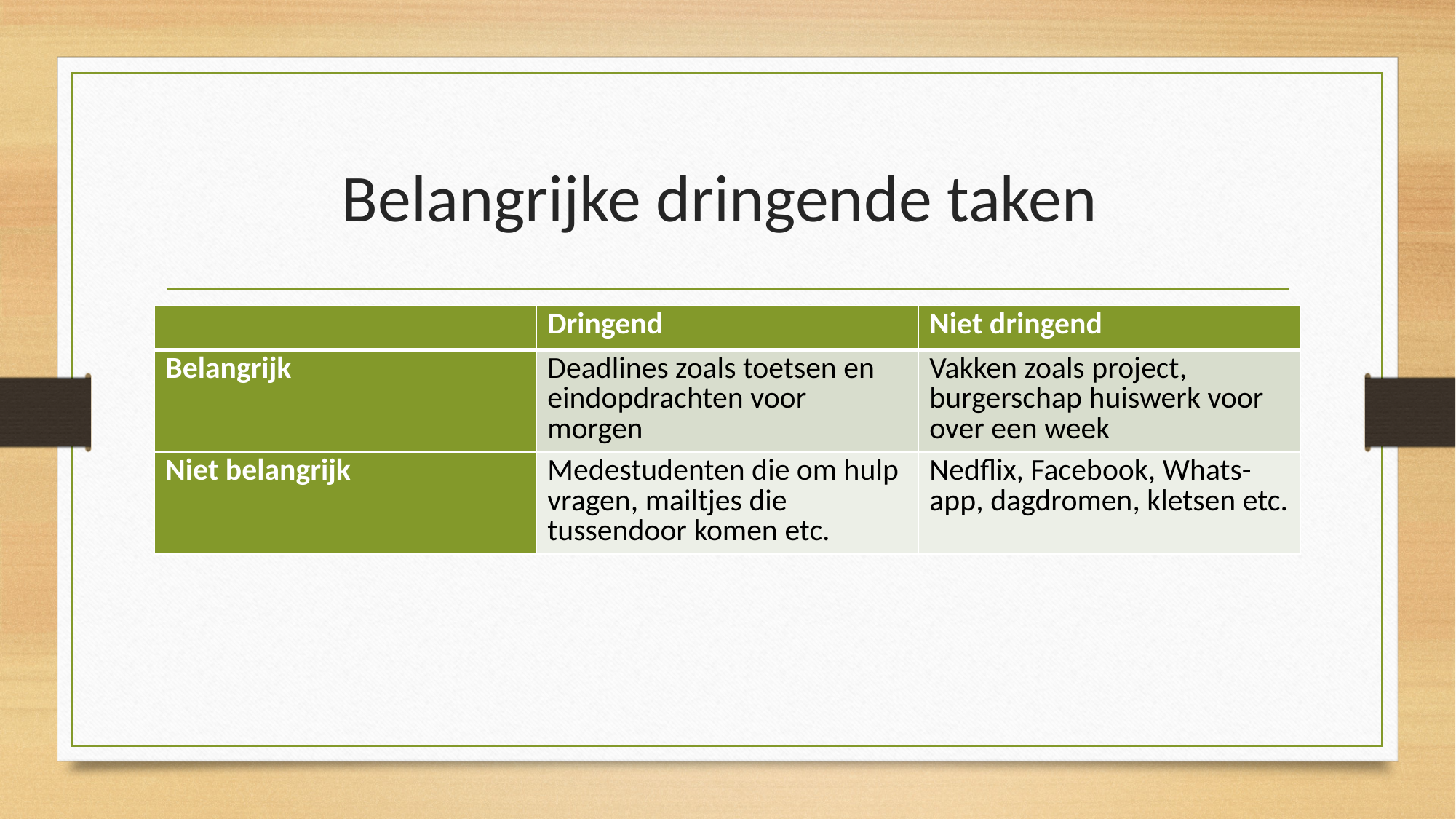

# Belangrijke dringende taken
|  | Dringend | Niet dringend |
| --- | --- | --- |
| Belangrijk | Deadlines zoals toetsen en eindopdrachten voor morgen | Vakken zoals project, burgerschap huiswerk voor over een week |
| Niet belangrijk | Medestudenten die om hulp vragen, mailtjes die tussendoor komen etc. | Nedflix, Facebook, Whats-app, dagdromen, kletsen etc. |